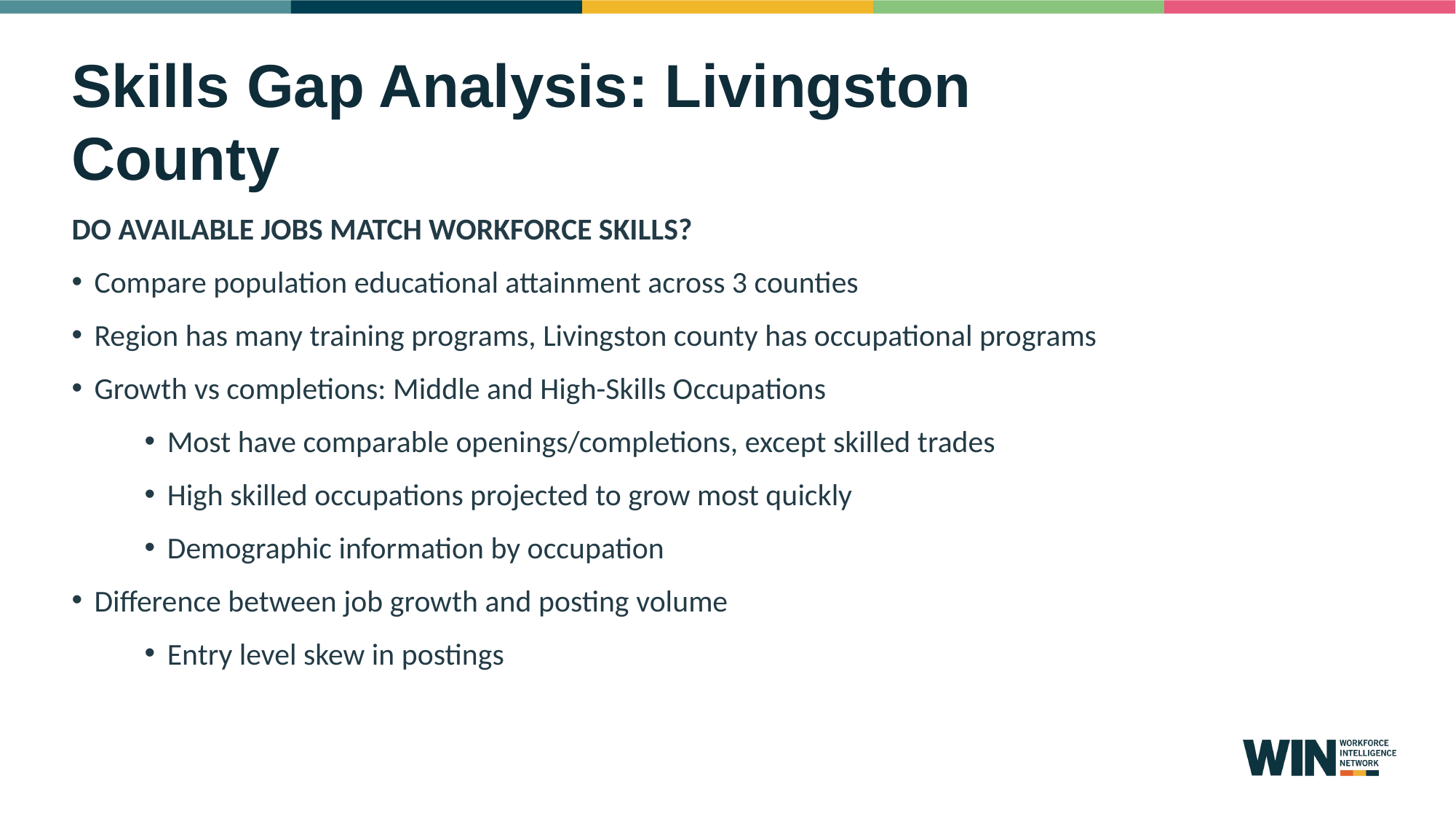

Skills Gap Analysis: Livingston County
DO AVAILABLE JOBS MATCH WORKFORCE SKILLS?
Compare population educational attainment across 3 counties
Region has many training programs, Livingston county has occupational programs
Growth vs completions: Middle and High-Skills Occupations
Most have comparable openings/completions, except skilled trades
High skilled occupations projected to grow most quickly
Demographic information by occupation
Difference between job growth and posting volume
Entry level skew in postings